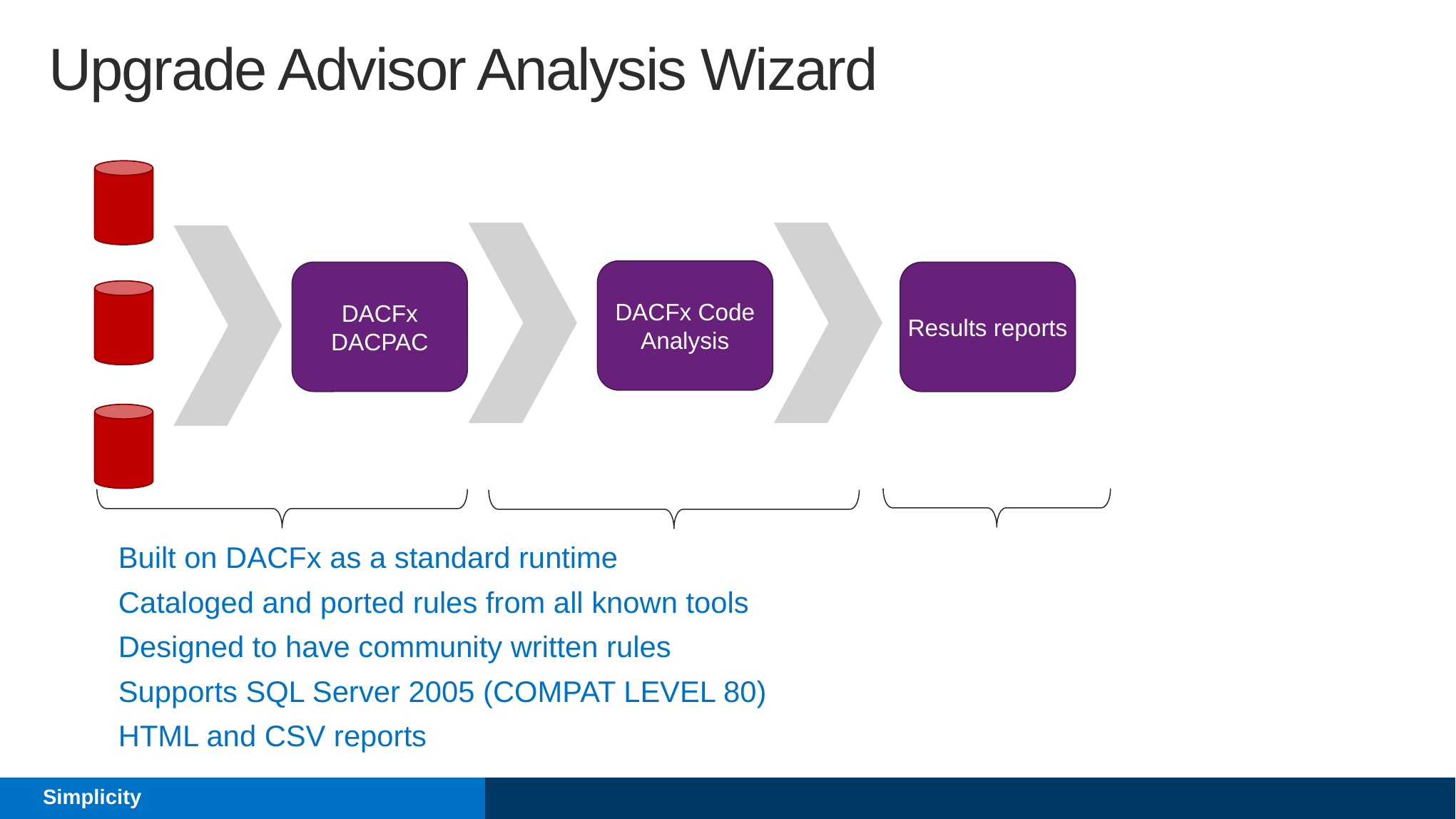

# Upgrade Advisor Analysis Wizard

DACFx Code Analysis
DACFx DACPAC
Results reports

Report
Extract
Analyze
Built on DACFx as a standard runtime
Cataloged and ported rules from all known tools
Designed to have community written rules
Supports SQL Server 2005 (COMPAT LEVEL 80)
HTML and CSV reports
Simplicity